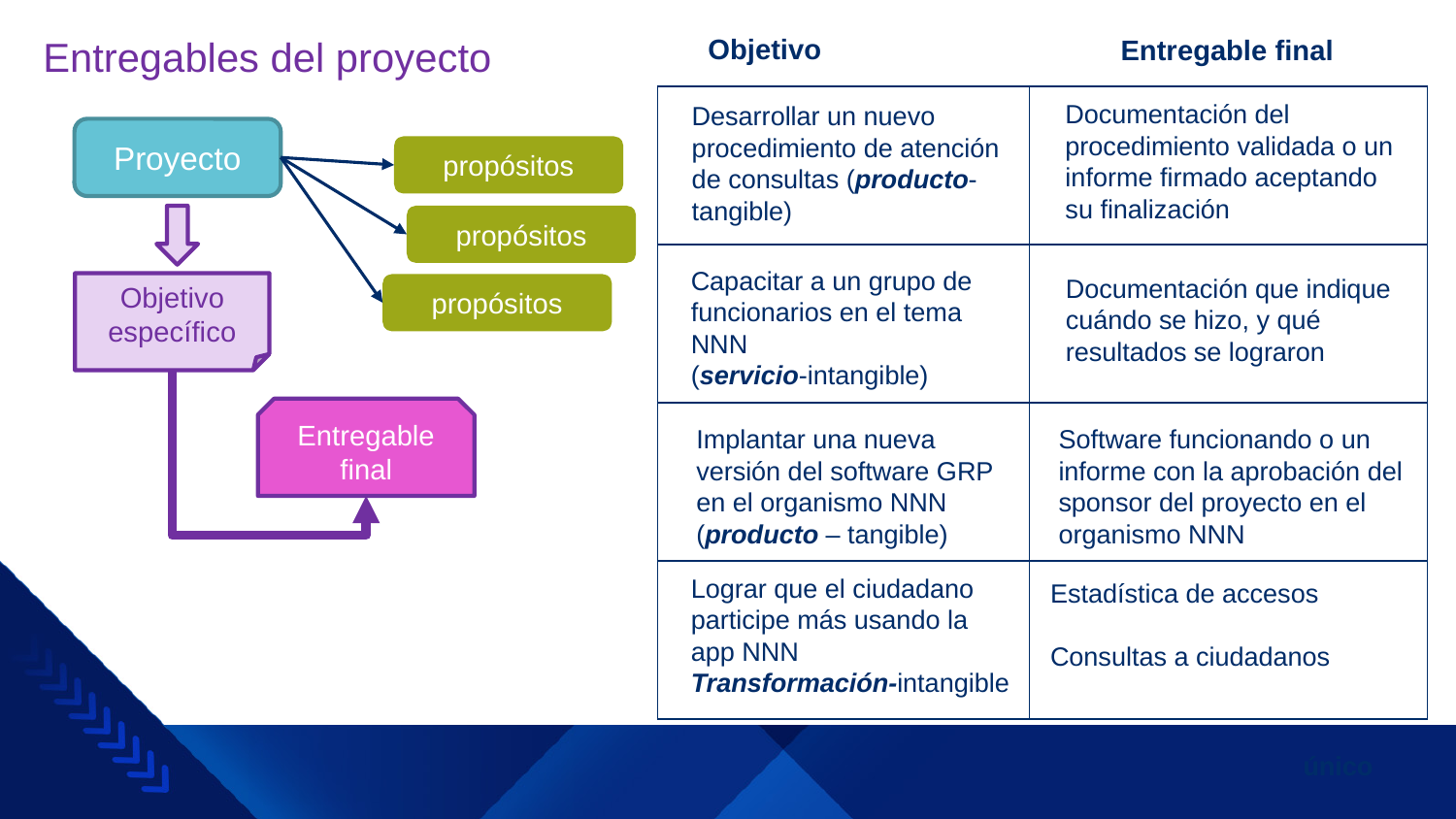

# Entregables del proyecto
Objetivo
Entregable final
|  |  |
| --- | --- |
|  |  |
|  |  |
|  |  |
Documentación del procedimiento validada o un informe firmado aceptando su finalización
Desarrollar un nuevo procedimiento de atención de consultas (producto-tangible)
Proyecto
propósitos
propósitos
propósitos

Capacitar a un grupo de funcionarios en el tema NNN
(servicio-intangible)
Documentación que indique cuándo se hizo, y qué resultados se lograron
Objetivo específico
Entregable final
Implantar una nueva versión del software GRP en el organismo NNN (producto – tangible)
Software funcionando o un informe con la aprobación del sponsor del proyecto en el organismo NNN
Lograr que el ciudadano participe más usando la app NNN
Transformación-intangible
Estadística de accesos

Consultas a ciudadanos
único
único